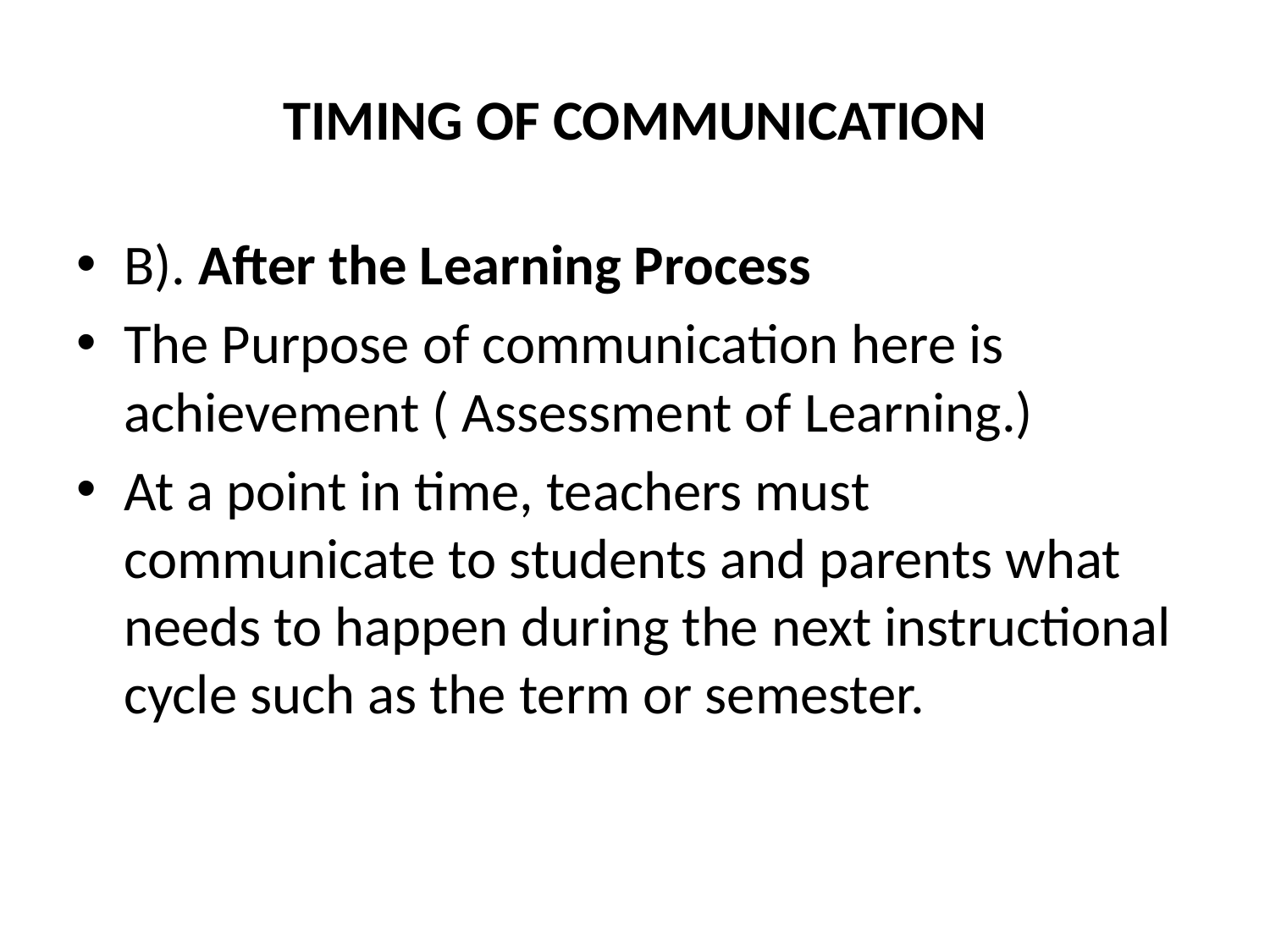

# TIMING OF COMMUNICATION
B). After the Learning Process
The Purpose of communication here is achievement ( Assessment of Learning.)
At a point in time, teachers must communicate to students and parents what needs to happen during the next instructional cycle such as the term or semester.